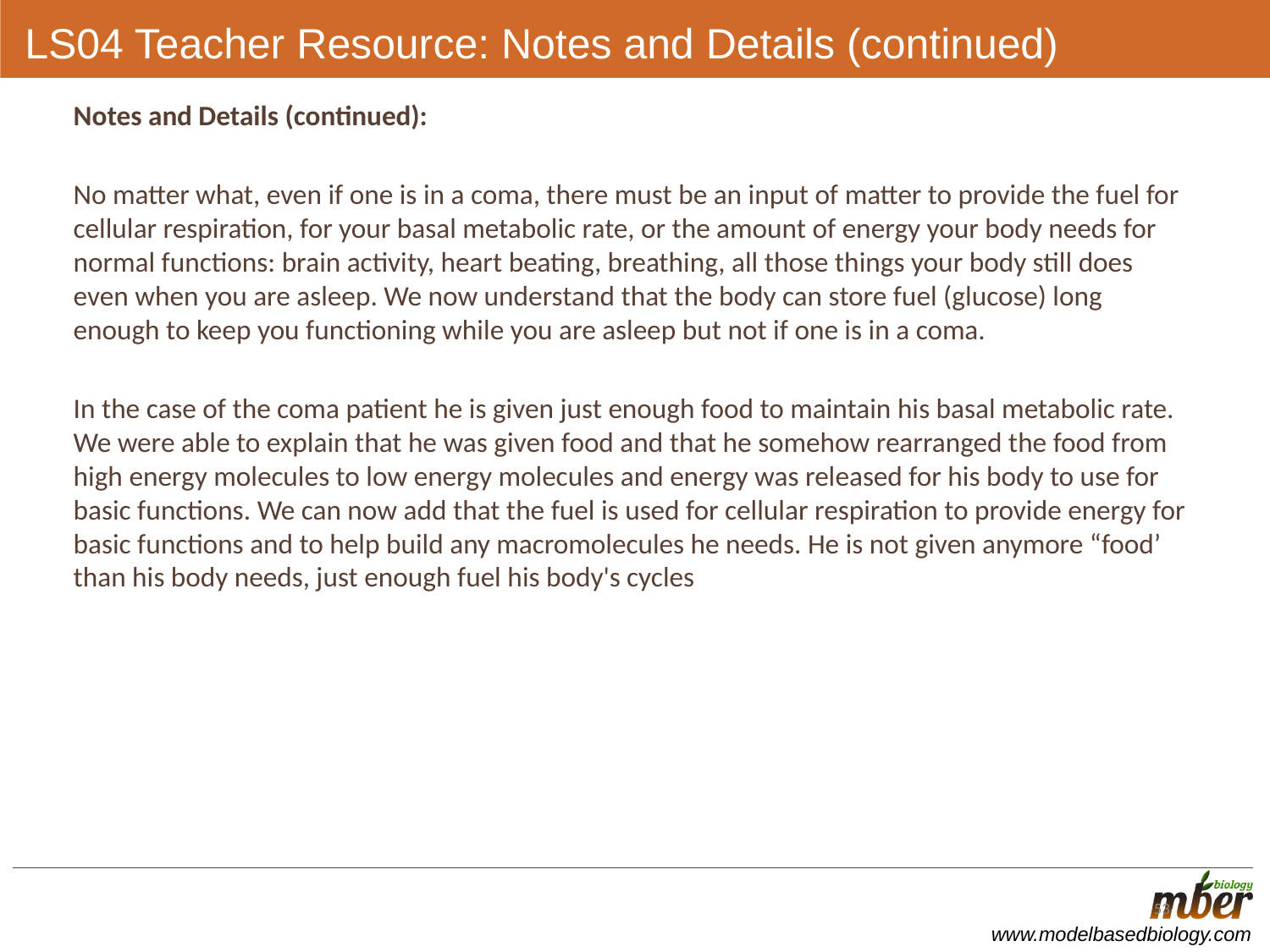

# LS04 Teacher Resource: Notes and Details (continued)
Notes and Details (continued):

No matter what, even if one is in a coma, there must be an input of matter to provide the fuel for cellular respiration, for your basal metabolic rate, or the amount of energy your body needs for normal functions: brain activity, heart beating, breathing, all those things your body still does even when you are asleep. We now understand that the body can store fuel (glucose) long enough to keep you functioning while you are asleep but not if one is in a coma.

In the case of the coma patient he is given just enough food to maintain his basal metabolic rate. We were able to explain that he was given food and that he somehow rearranged the food from high energy molecules to low energy molecules and energy was released for his body to use for basic functions. We can now add that the fuel is used for cellular respiration to provide energy for basic functions and to help build any macromolecules he needs. He is not given anymore “food’ than his body needs, just enough fuel his body's cycles

<more details can be found in the “presenter notes” field under each slide>

53